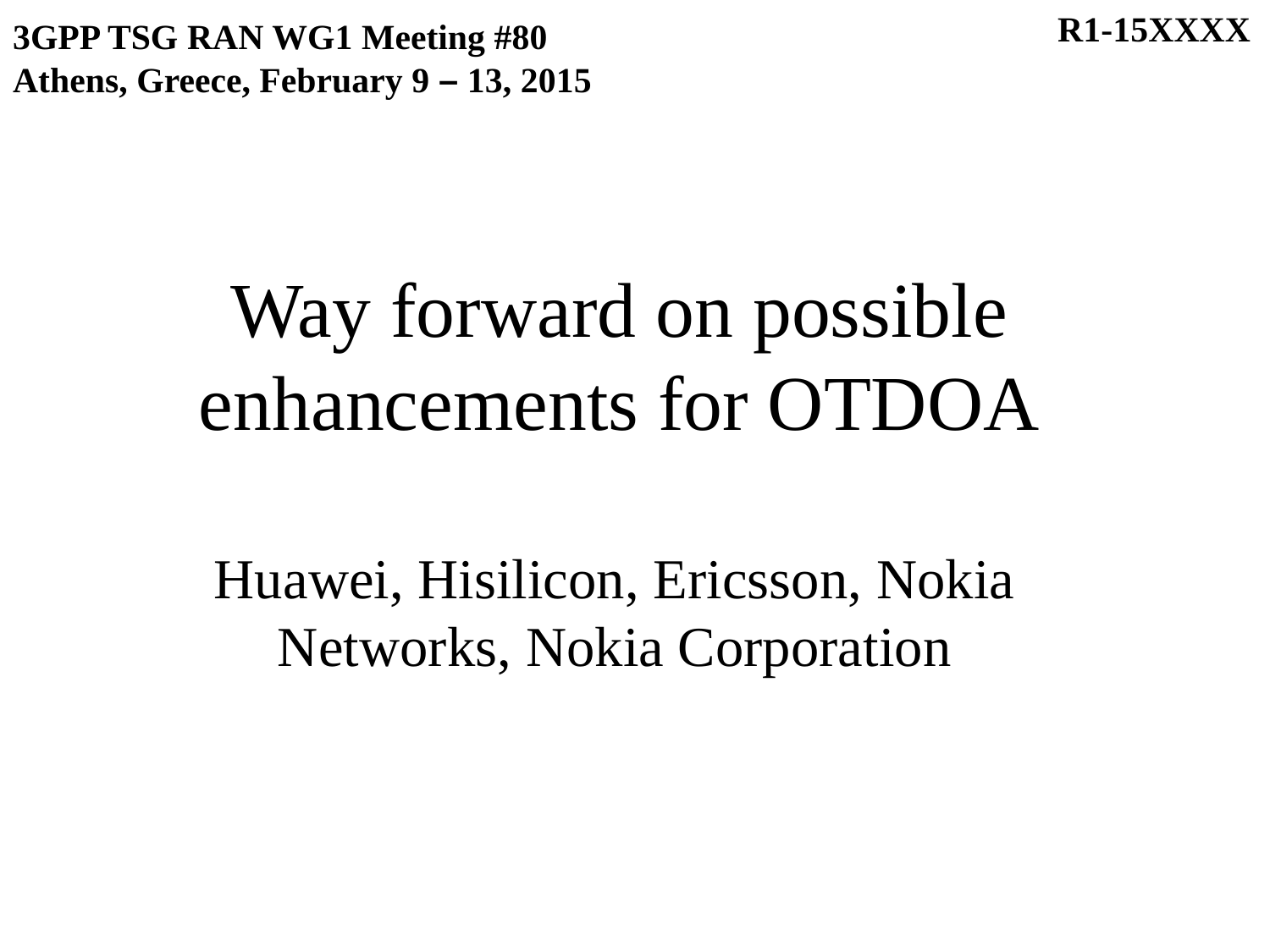

R1-15XXXX
3GPP TSG RAN WG1 Meeting #80
Athens, Greece, February 9 – 13, 2015

# Way forward on possible enhancements for OTDOA
Huawei, Hisilicon, Ericsson, Nokia Networks, Nokia Corporation